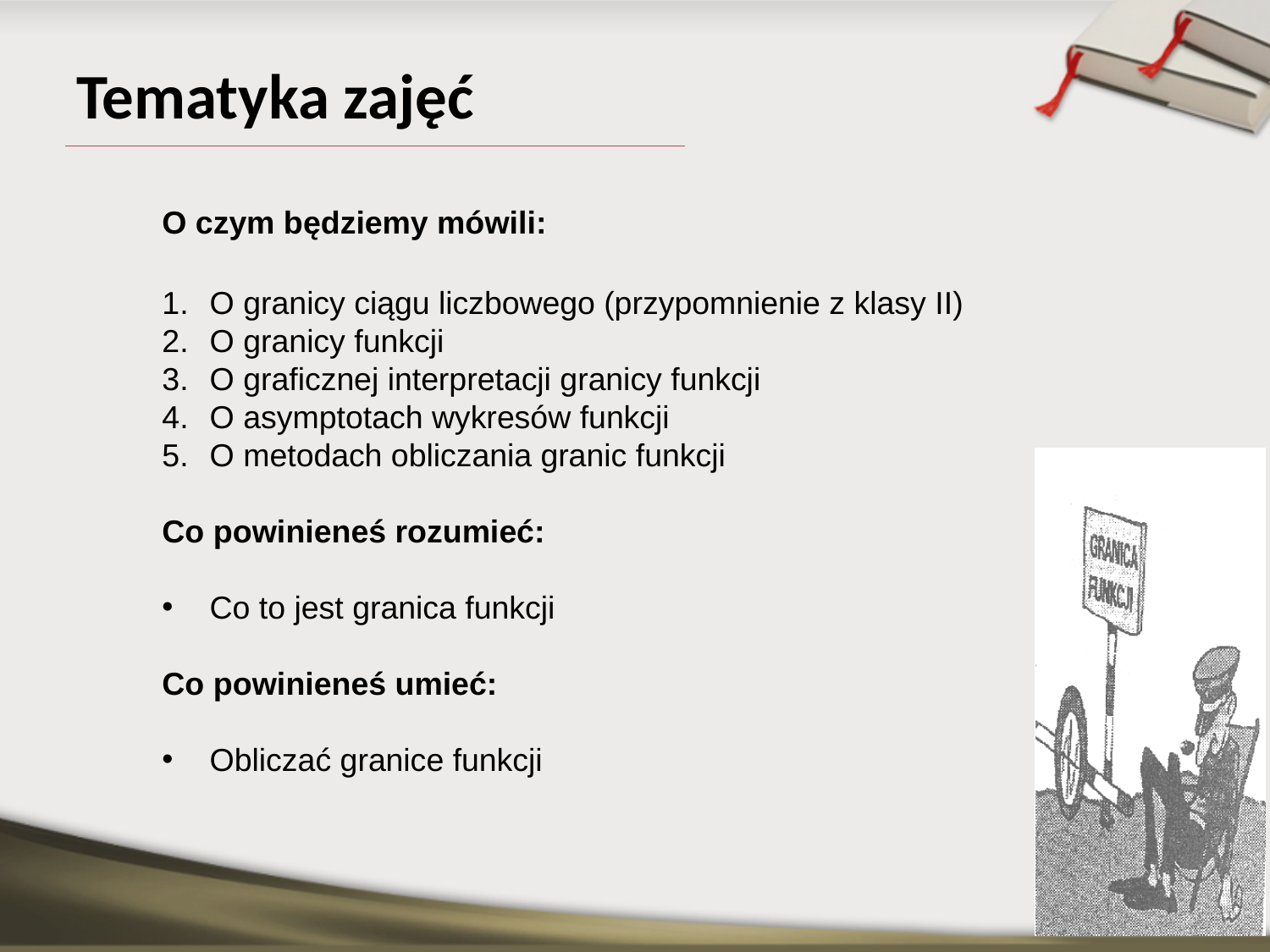

# Tematyka zajęć
O czym będziemy mówili:
O granicy ciągu liczbowego (przypomnienie z klasy II)
O granicy funkcji
O graficznej interpretacji granicy funkcji
O asymptotach wykresów funkcji
O metodach obliczania granic funkcji

Co powinieneś rozumieć:

Co to jest granica funkcji

Co powinieneś umieć:

Obliczać granice funkcji